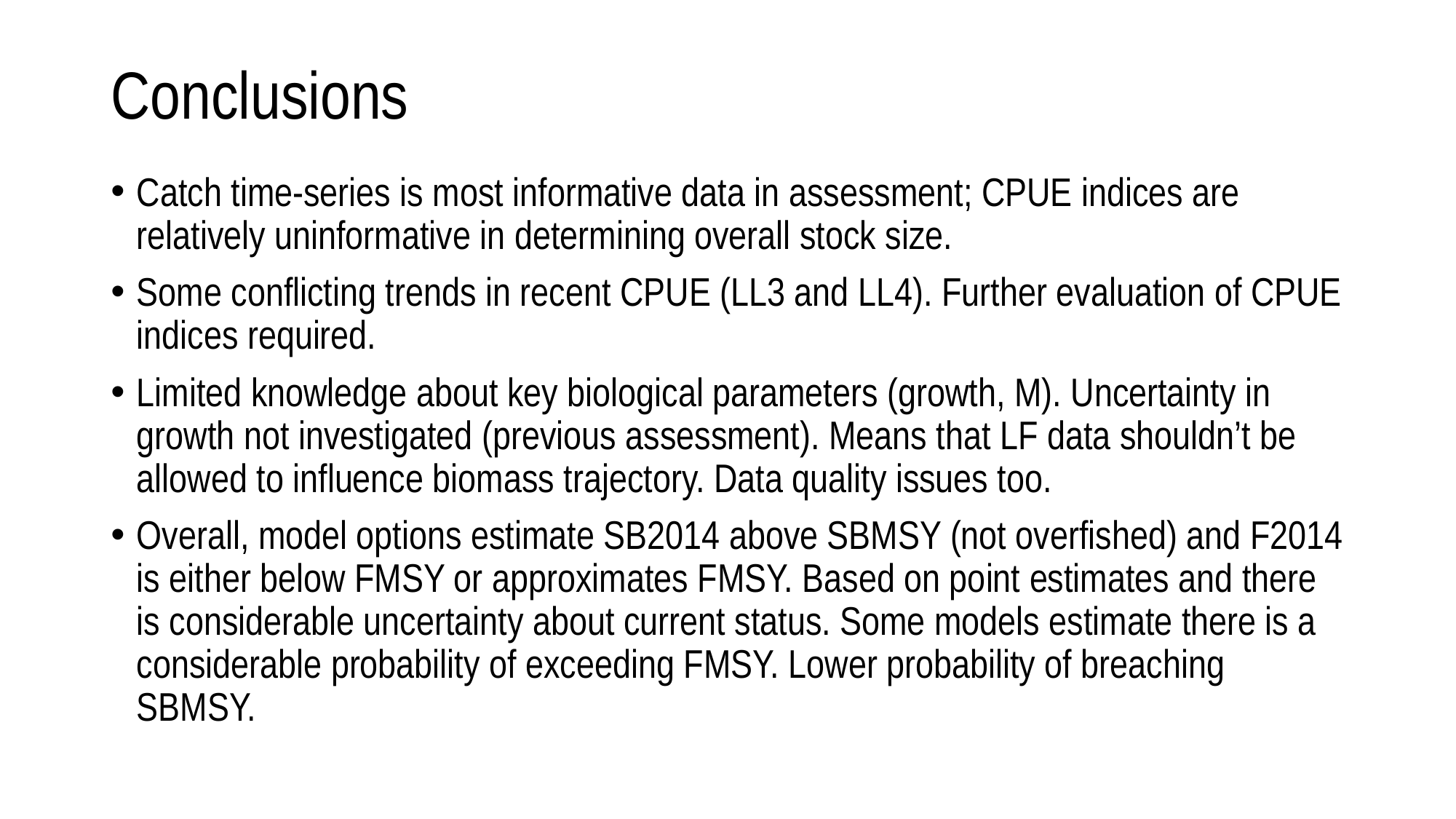

# Conclusions
Catch time-series is most informative data in assessment; CPUE indices are relatively uninformative in determining overall stock size.
Some conflicting trends in recent CPUE (LL3 and LL4). Further evaluation of CPUE indices required.
Limited knowledge about key biological parameters (growth, M). Uncertainty in growth not investigated (previous assessment). Means that LF data shouldn’t be allowed to influence biomass trajectory. Data quality issues too.
Overall, model options estimate SB2014 above SBMSY (not overfished) and F2014 is either below FMSY or approximates FMSY. Based on point estimates and there is considerable uncertainty about current status. Some models estimate there is a considerable probability of exceeding FMSY. Lower probability of breaching SBMSY.